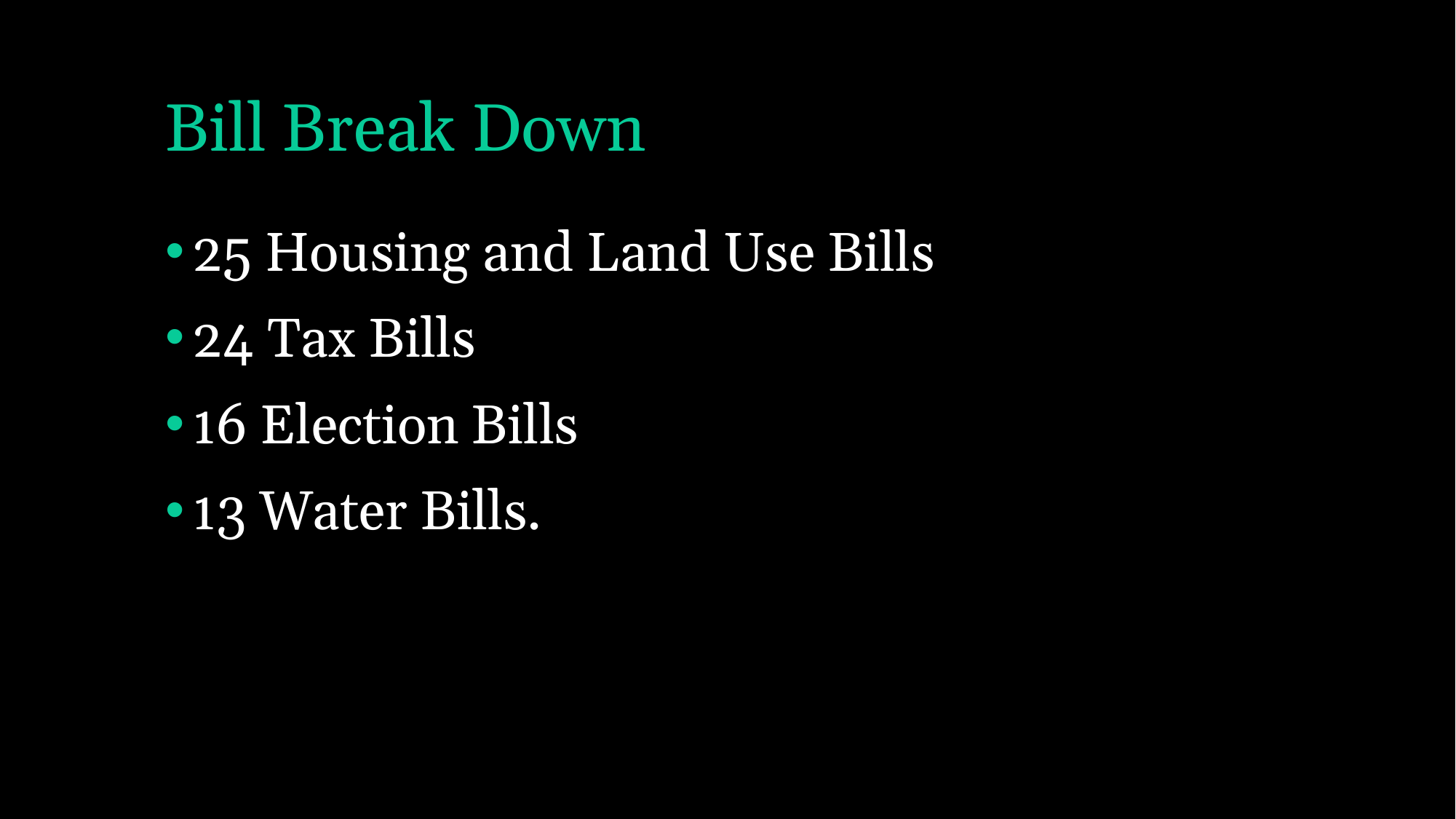

# Bill Break Down
25 Housing and Land Use Bills
24 Tax Bills
16 Election Bills
13 Water Bills.